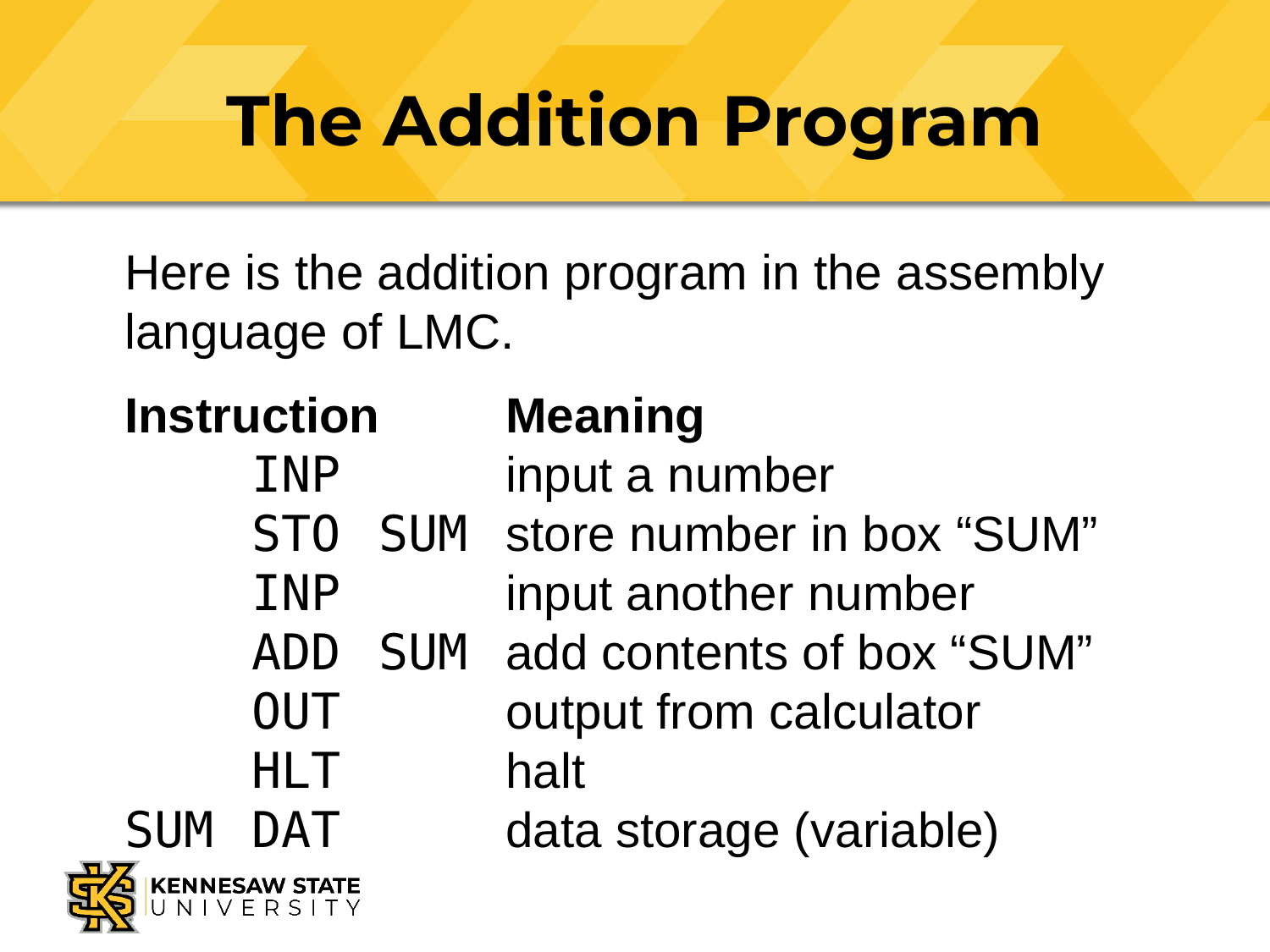

# The Addition Program
Here is the addition program in the assembly language of LMC.
Instruction	Meaning
	INP		input a number
	STO 	SUM	store number in box “SUM”
	INP		input another number
	ADD 	SUM	add contents of box “SUM”
	OUT		output from calculator
	HLT		halt
SUM	DAT		data storage (variable)